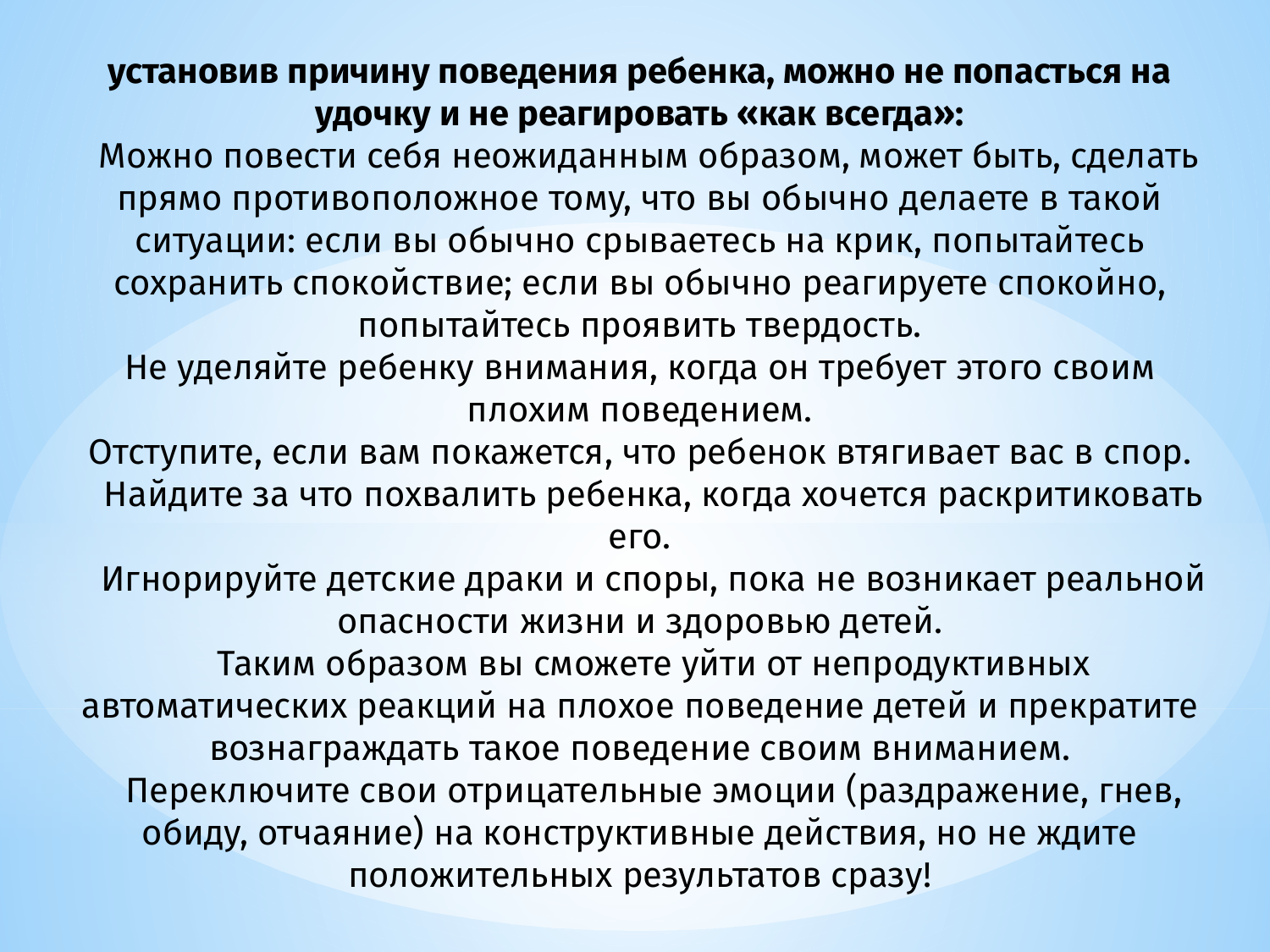

установив причину поведения ребенка, можно не попасться на удочку и не реагировать «как всегда»:
  Можно повести себя неожиданным образом, может быть, сделать прямо противоположное тому, что вы обычно делаете в такой ситуации: если вы обычно срываетесь на крик, попытайтесь сохранить спокойствие; если вы обычно реагируете спокойно, попытайтесь проявить твердость.
Не уделяйте ребенку внимания, когда он требует этого своим плохим поведением.
Отступите, если вам покажется, что ребенок втягивает вас в спор.
   Найдите за что похвалить ребенка, когда хочется раскритиковать его.
   Игнорируйте детские драки и споры, пока не возникает реальной опасности жизни и здоровью детей.
   Таким образом вы сможете уйти от непродуктивных автоматических реакций на плохое поведение детей и прекратите вознаграждать такое поведение своим вниманием.
   Переключите свои отрицательные эмоции (раздражение, гнев, обиду, отчаяние) на конструктивные действия, но не ждите положительных результатов сразу!